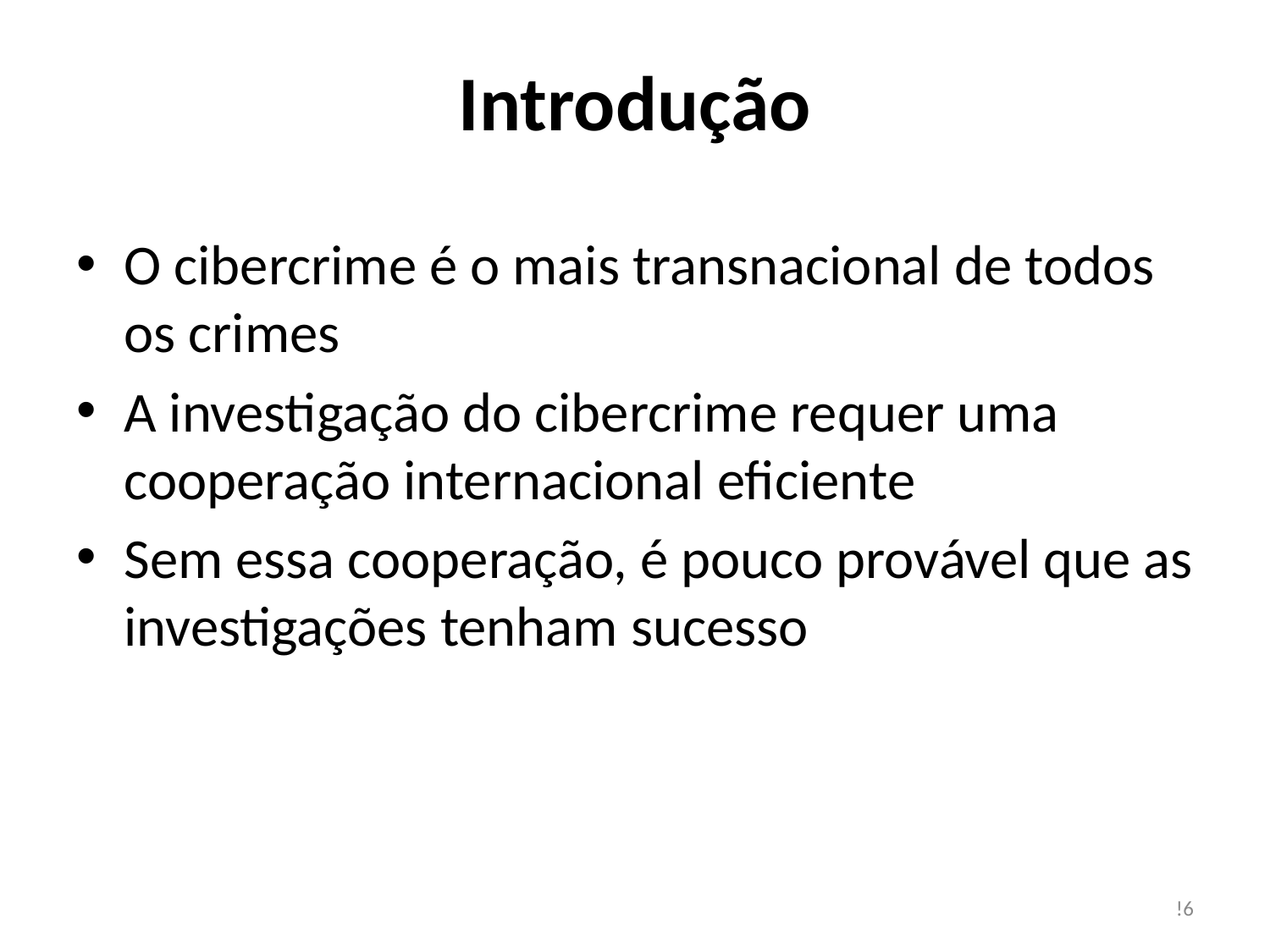

# Introdução
O cibercrime é o mais transnacional de todos os crimes
A investigação do cibercrime requer uma cooperação internacional eficiente
Sem essa cooperação, é pouco provável que as investigações tenham sucesso
!6